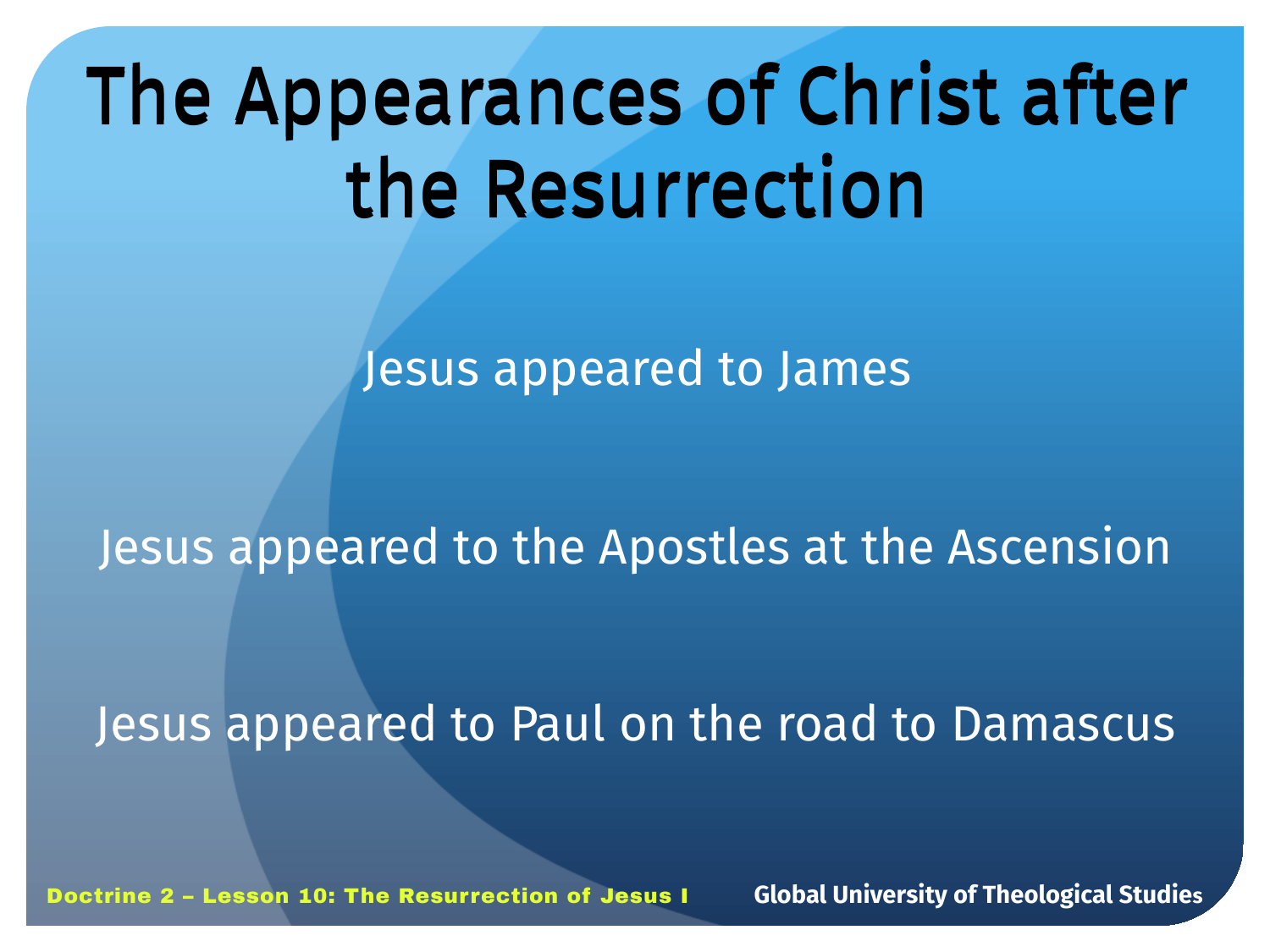

The Appearances of Christ after the Resurrection
The Appearances of Christ after the Resurrection
Jesus appeared to James
Jesus appeared to the Apostles at the Ascension
Jesus appeared to Paul on the road to Damascus
Doctrine 2 – Lesson 10: The Resurrection of Jesus I        Global University of Theological Studies